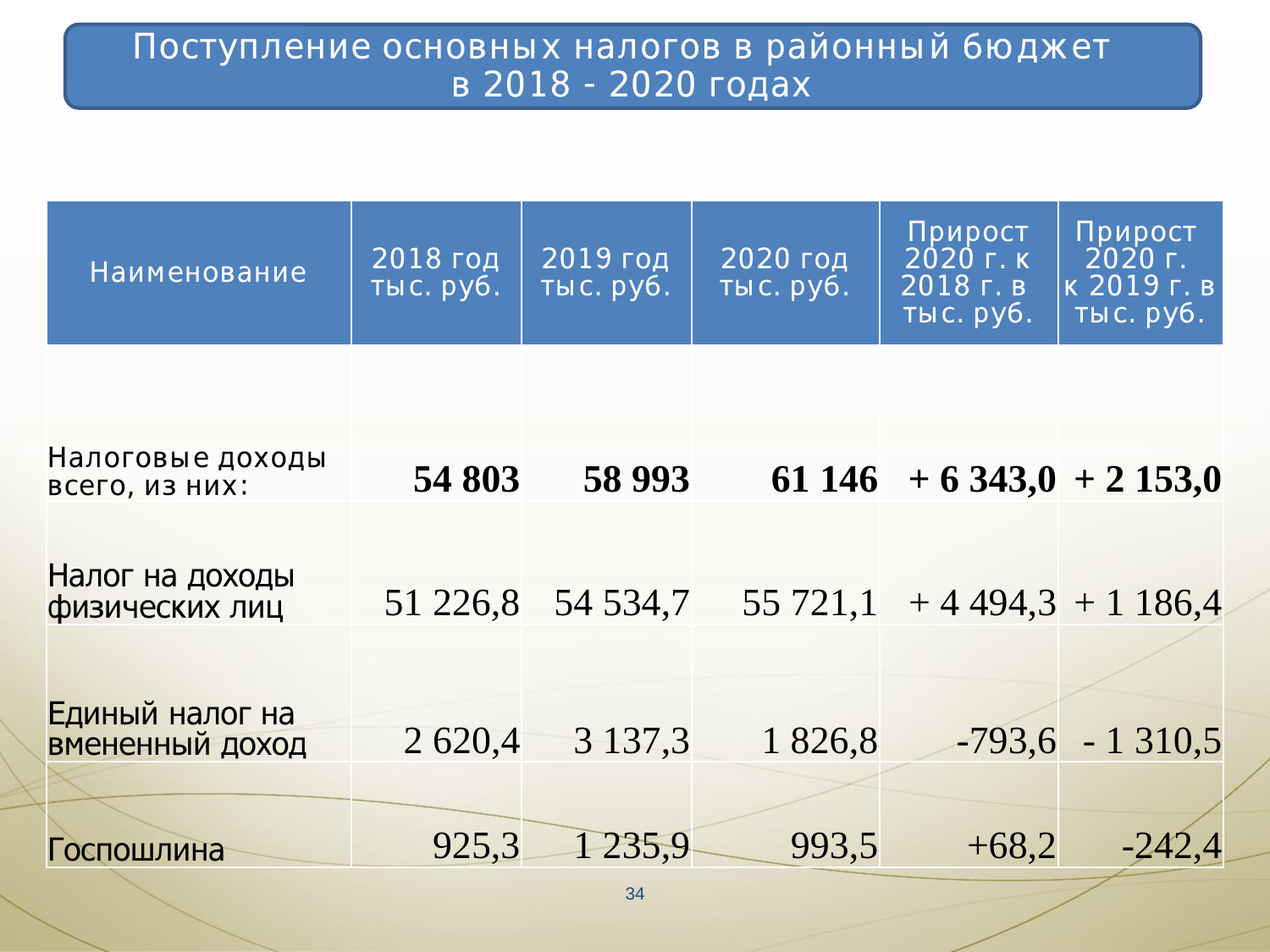

Поступление основных налогов в районный бюджет
в 2018 - 2020 годах

| Наименование | 2018 год тыс. руб. | 2019 год тыс. руб. | 2020 год тыс. руб. | Прирост 2020 г. к 2018 г. в тыс. руб. | Прирост 2020 г. к 2019 г. в тыс. руб. |
| --- | --- | --- | --- | --- | --- |
| Налоговые доходы всего, из них: | 54 803 | 58 993 | 61 146 | + 6 343,0 | + 2 153,0 |
| Налог на доходы физических лиц | 51 226,8 | 54 534,7 | 55 721,1 | + 4 494,3 | + 1 186,4 |
| Единый налог на вмененный доход | 2 620,4 | 3 137,3 | 1 826,8 | -793,6 | - 1 310,5 |
| Госпошлина | 925,3 | 1 235,9 | 993,5 | +68,2 | -242,4 |
34